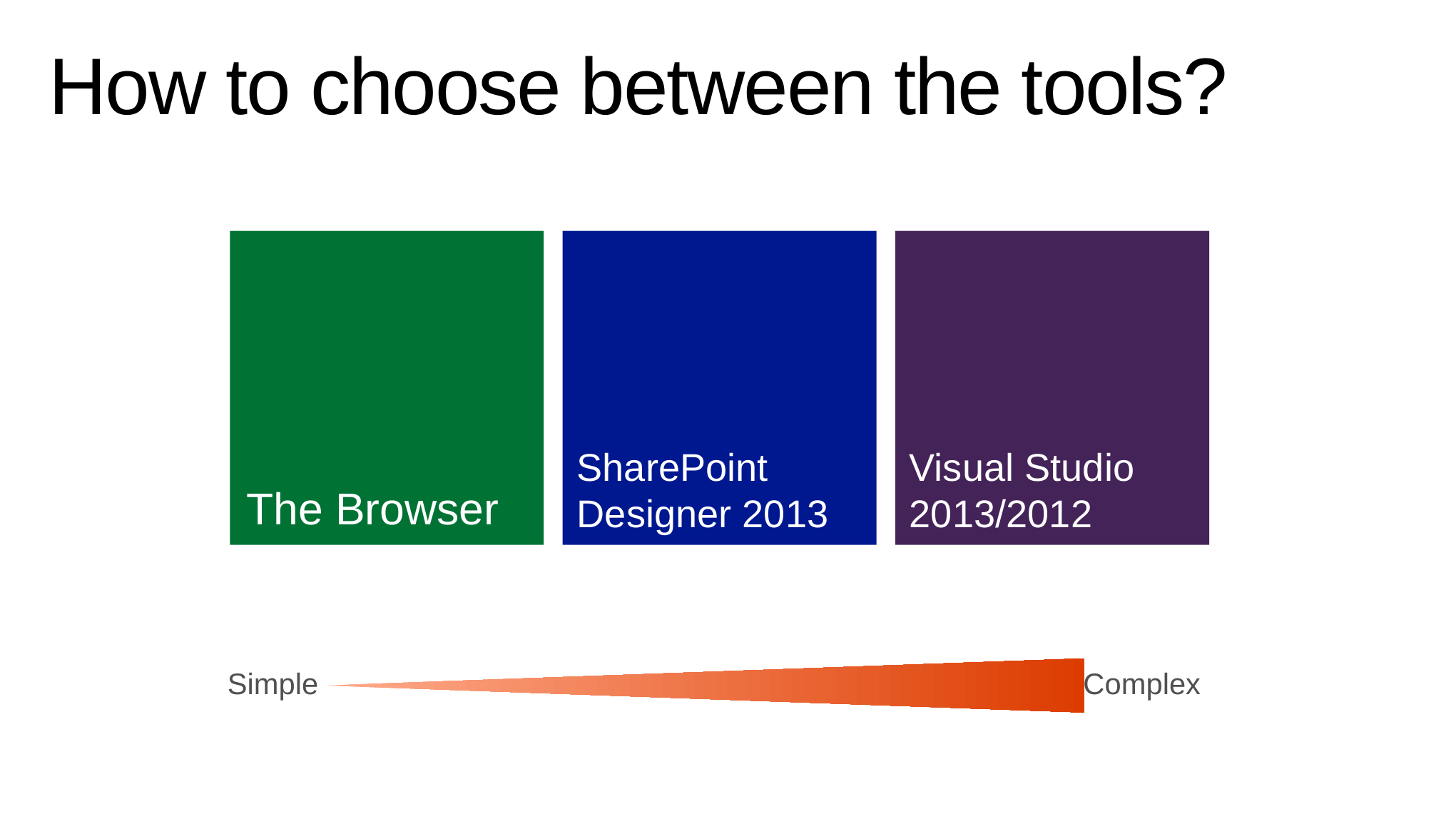

# How to choose between the tools?
The Browser
SharePoint Designer 2013
Visual Studio 2013/2012

Simple		    					             Complex